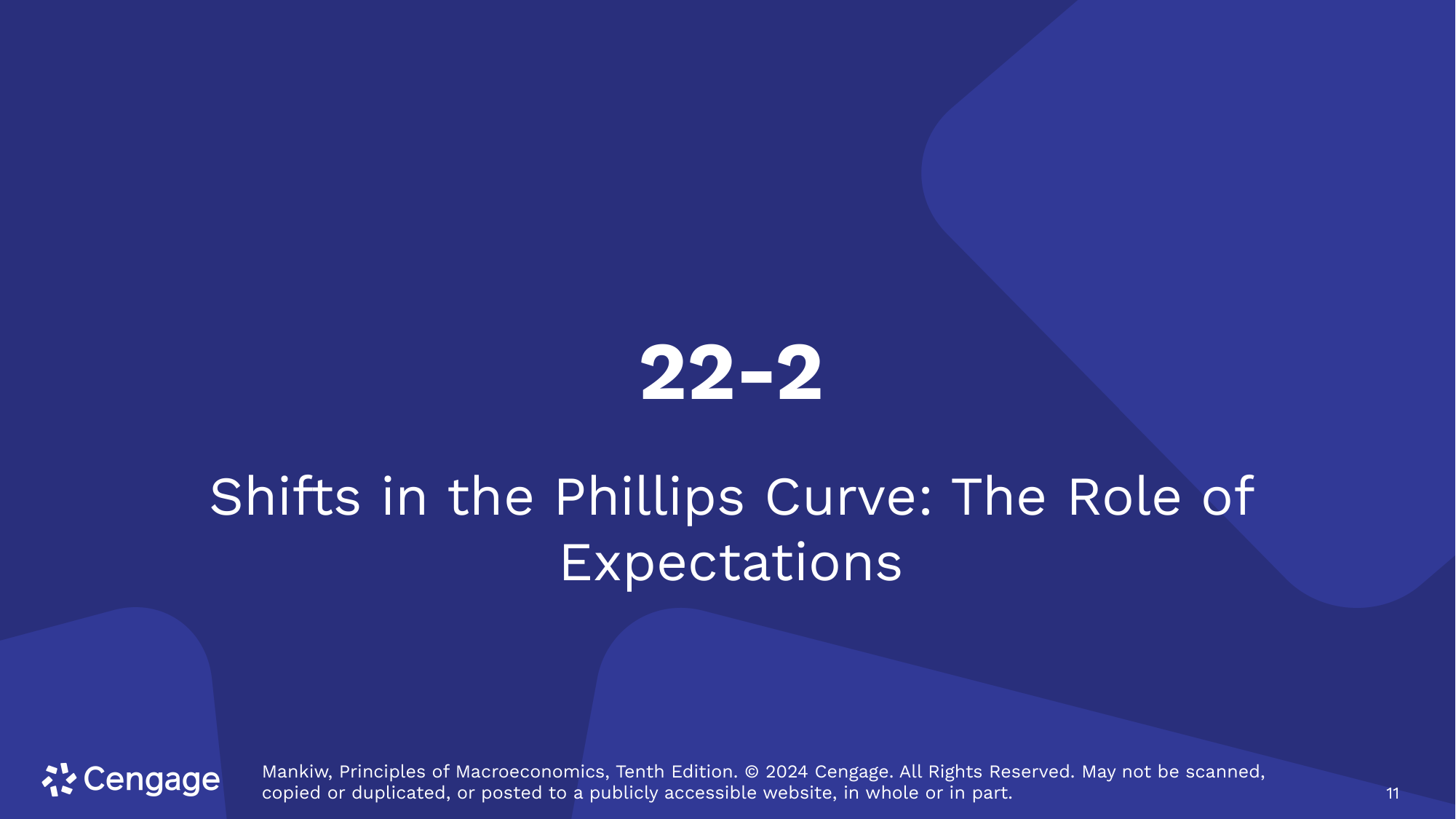

# 22-2
Shifts in the Phillips Curve: The Role of Expectations